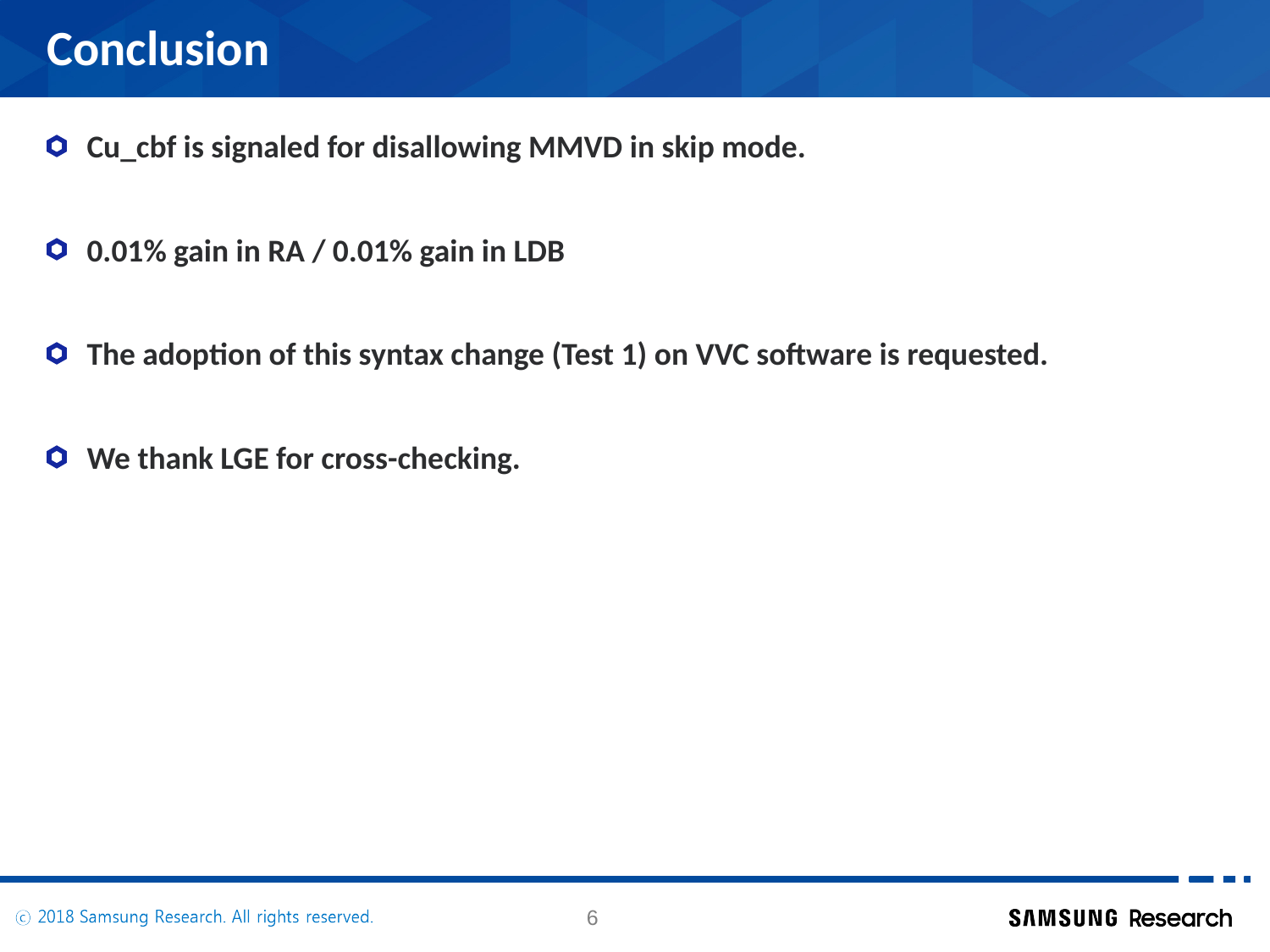

# Conclusion
Cu_cbf is signaled for disallowing MMVD in skip mode.

0.01% gain in RA / 0.01% gain in LDB

The adoption of this syntax change (Test 1) on VVC software is requested.

We thank LGE for cross-checking.